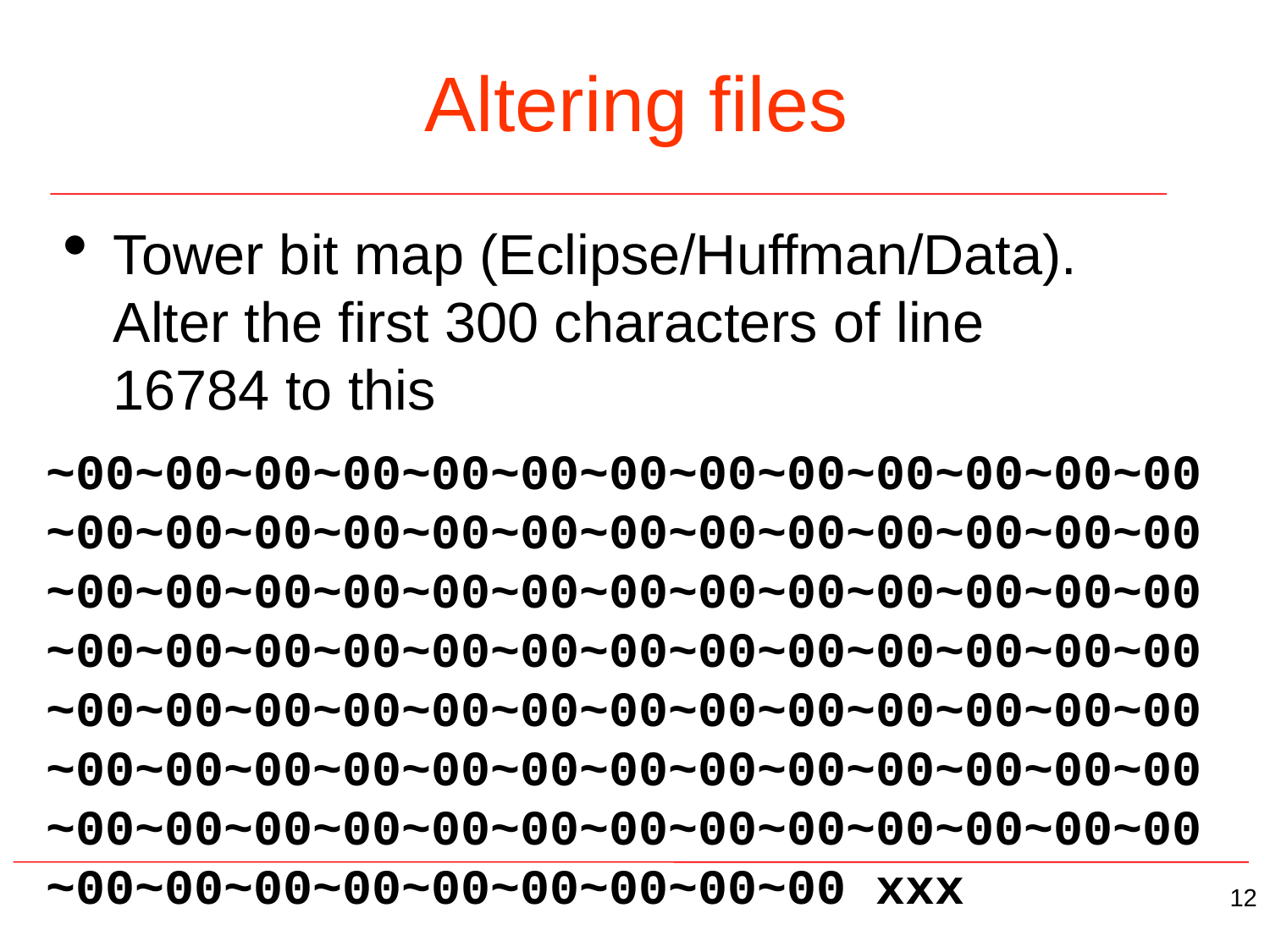

# Altering files
Tower bit map (Eclipse/Huffman/Data). Alter the first 300 characters of line 16784 to this

~00~00~00~00~00~00~00~00~00~00~00~00~00~00~00~00~00~00~00~00~00~00~00~00~00~00~00~00~00~00~00~00~00~00~00~00~00~00~00~00~00~00~00~00~00~00~00~00~00~00~00~00~00~00~00~00~00~00~00~00~00~00~00~00~00~00~00~00~00~00~00~00~00~00~00~00~00~00~00~00~00~00~00~00~00~00~00~00~00~00~00~00~00~00~00~00~00~00~00~00 xxx
12